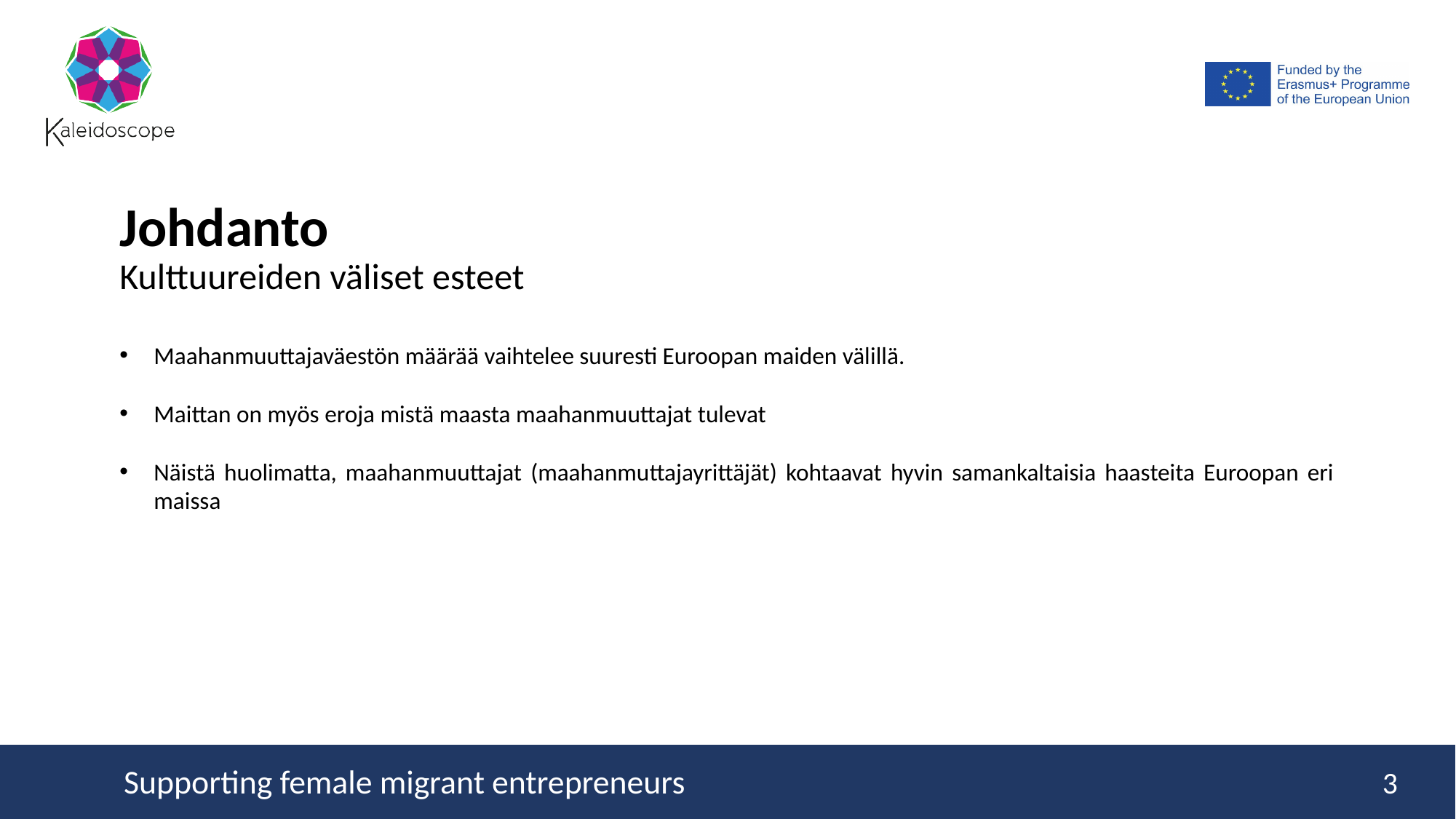

Johdanto
Kulttuureiden väliset esteet

Maahanmuuttajaväestön määrää vaihtelee suuresti Euroopan maiden välillä.

Maittan on myös eroja mistä maasta maahanmuuttajat tulevat

Näistä huolimatta, maahanmuuttajat (maahanmuttajayrittäjät) kohtaavat hyvin samankaltaisia haasteita Euroopan eri maissa
3